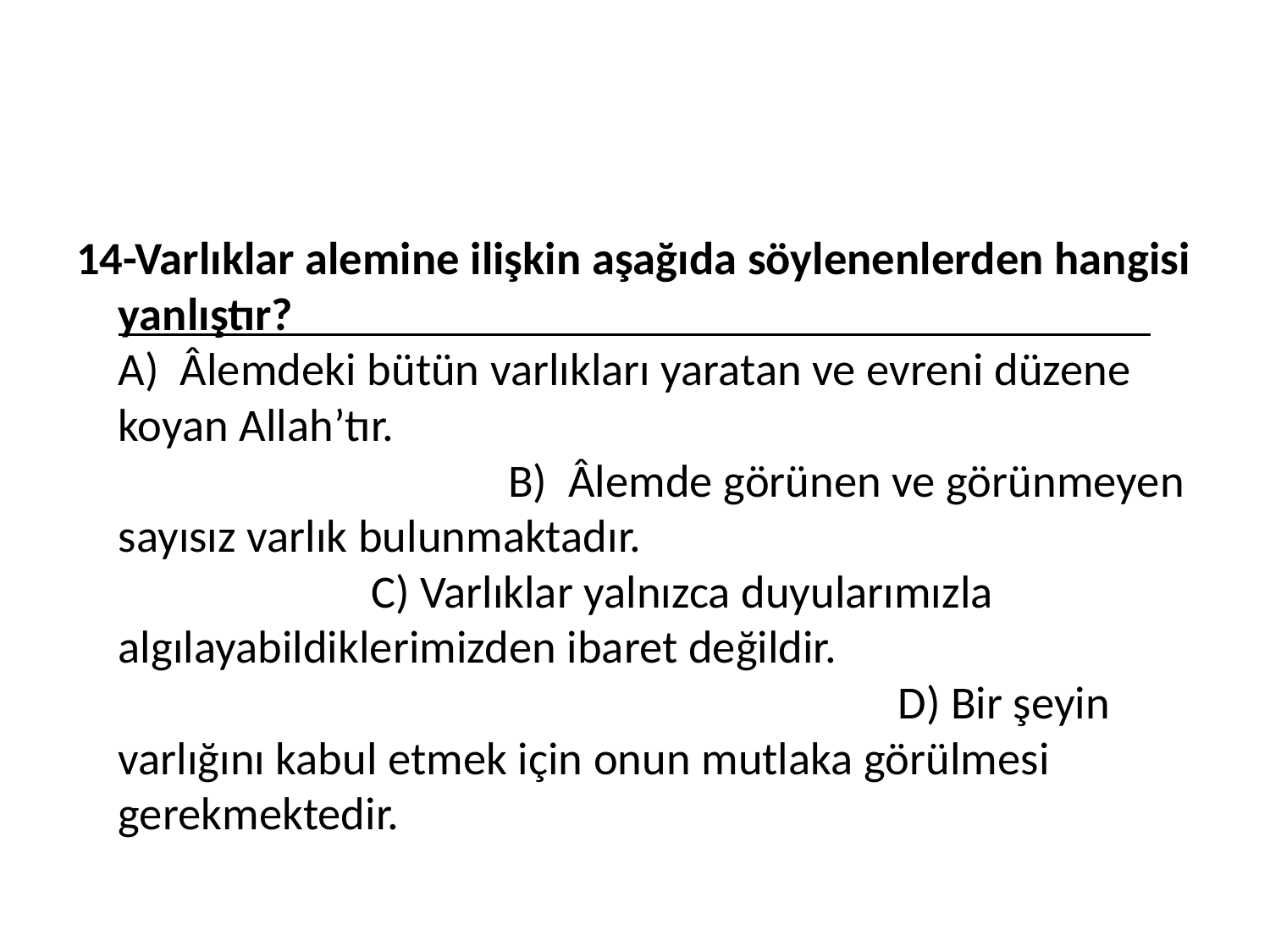

#
14-Varlıklar alemine ilişkin aşağıda söylenenlerden hangisi yanlıştır?                                                                                  A)  Âlemdeki bütün varlıkları yaratan ve evreni düzene koyan Allah’tır.                                                                                                                 B)  Âlemde görünen ve görünmeyen sayısız varlık bulunmaktadır.                                                                             C) Varlıklar yalnızca duyularımızla algılayabildiklerimiz­den ibaret değildir.                                                                                                            D) Bir şeyin varlığını kabul etmek için onun mutlaka görülmesi gerekmektedir.